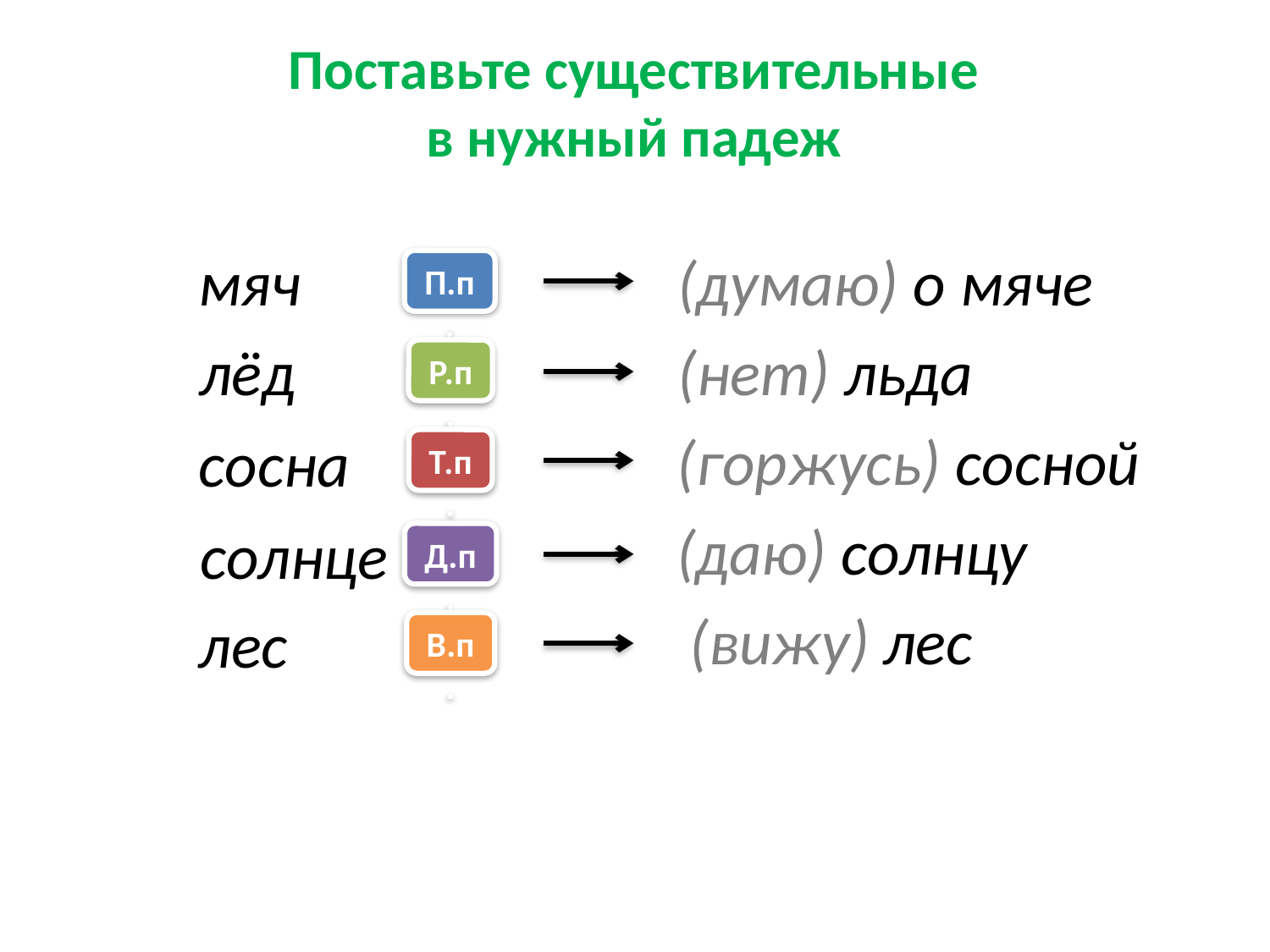

Поставьте существительные
в нужный падеж
(думаю) о мяче
мяч
лёд
сосна
солнце
лес
П.п.
(нет) льда
Р.п.
(горжусь) сосной
Т.п.
(даю) солнцу
Д.п.
 (вижу) лес
В.п.